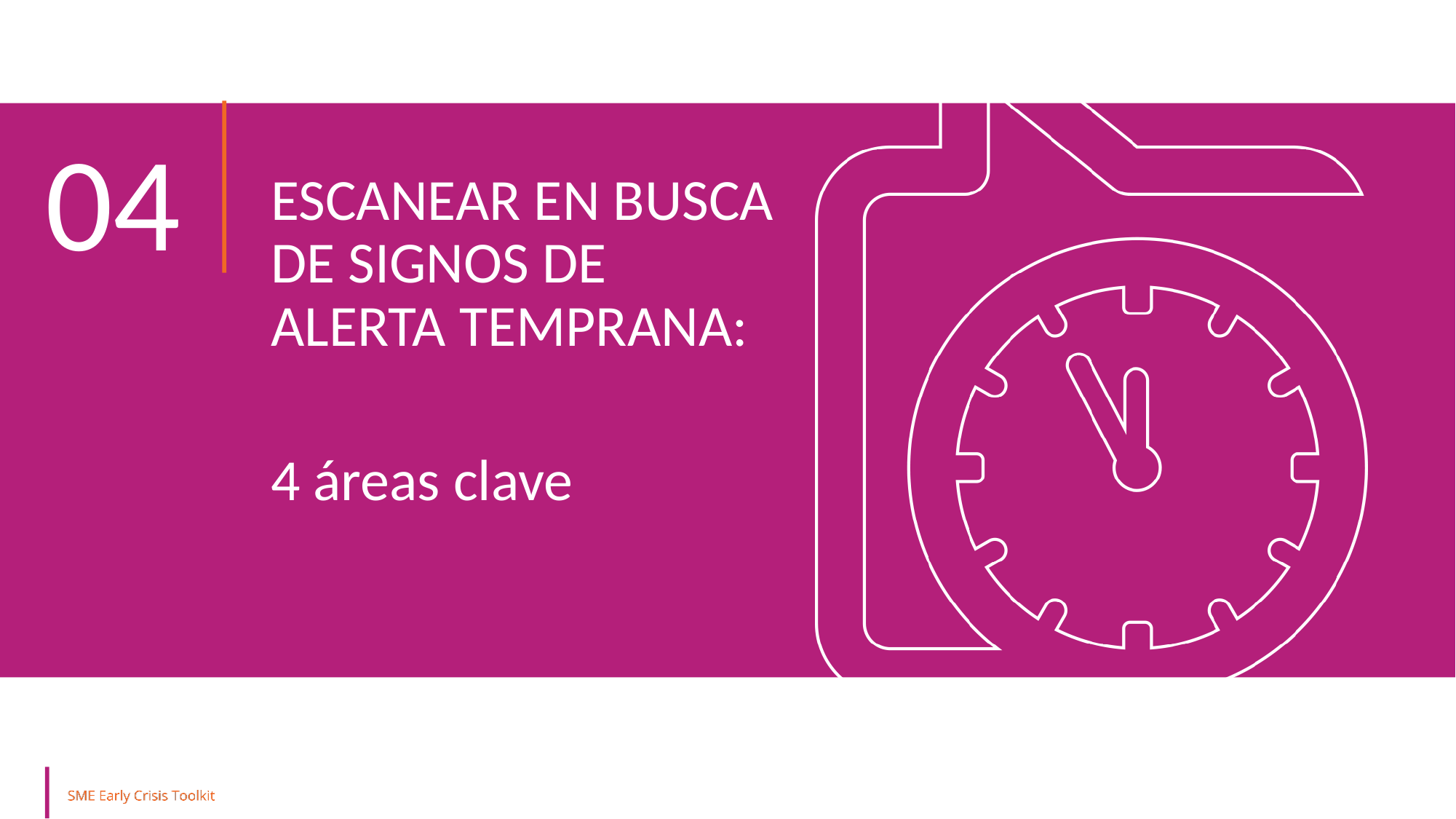

04
ESCANEAR EN BUSCA DE SIGNOS DE ALERTA TEMPRANA:

4 áreas clave